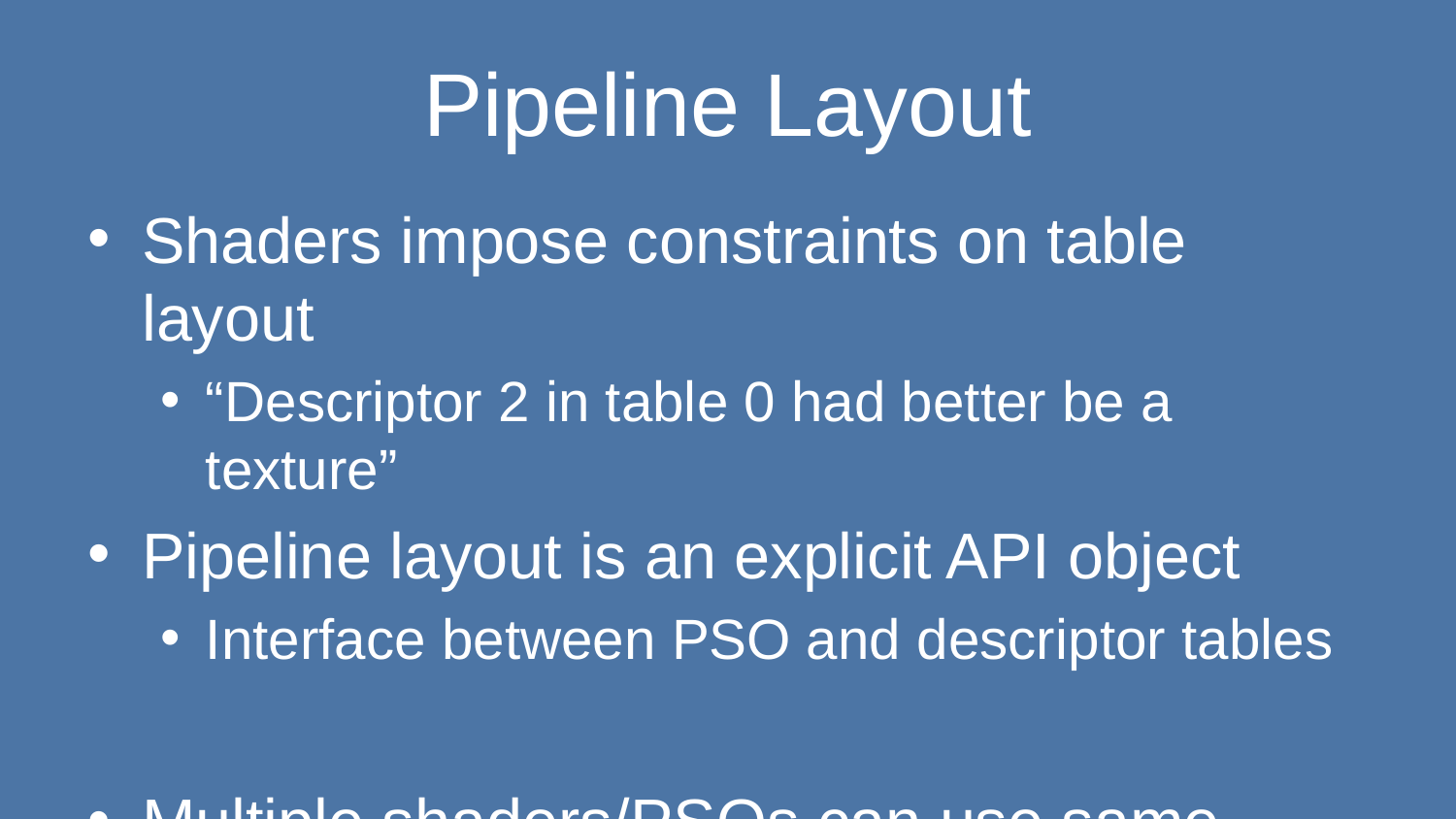

# Pipeline Layout
Shaders impose constraints on table layout
“Descriptor 2 in table 0 had better be a texture”
Pipeline layout is an explicit API object
Interface between PSO and descriptor tables

Multiple shaders/PSOs can use same layout